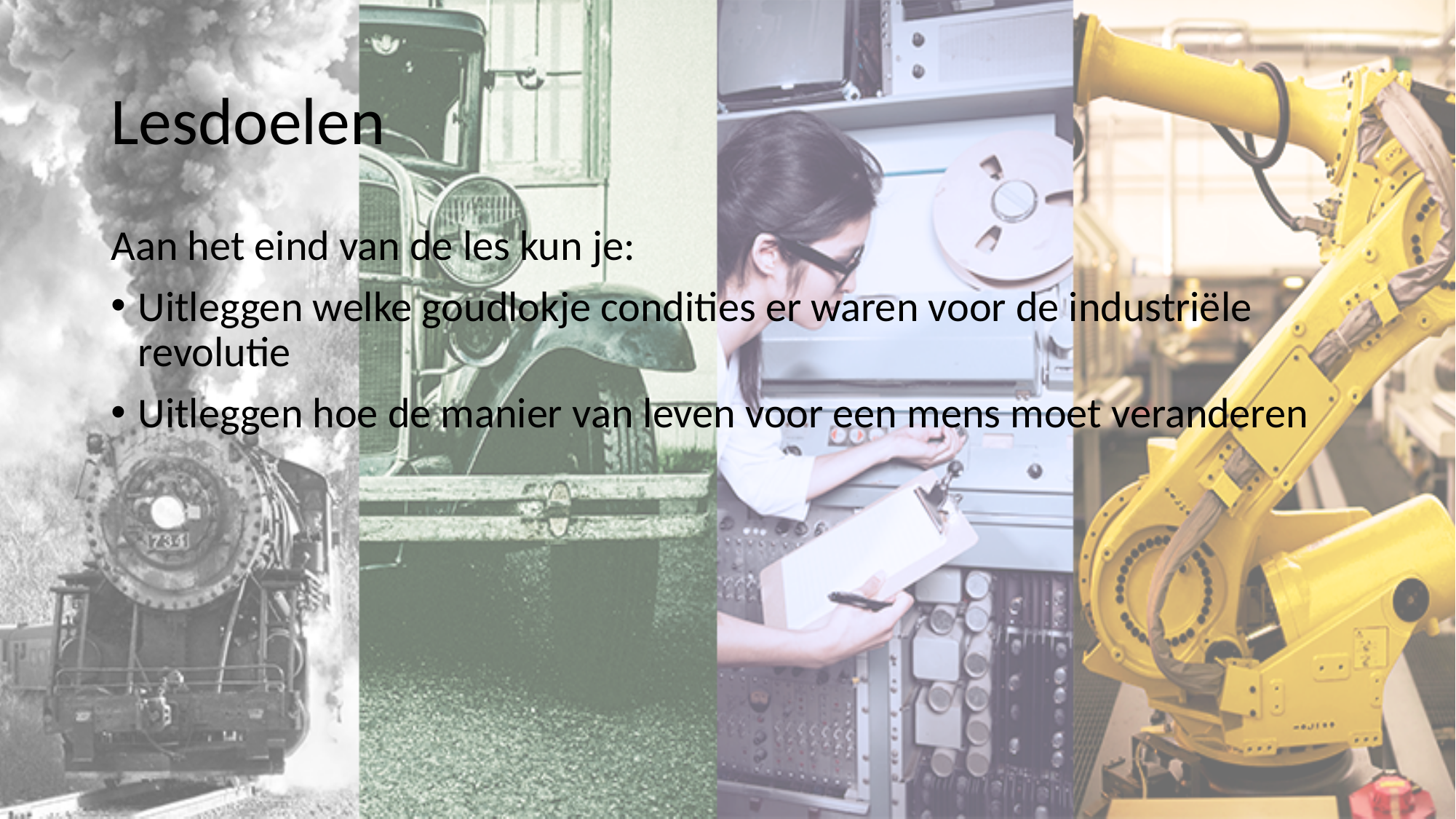

# Lesdoelen
Aan het eind van de les kun je:
Uitleggen welke goudlokje condities er waren voor de industriële revolutie
Uitleggen hoe de manier van leven voor een mens moet veranderen